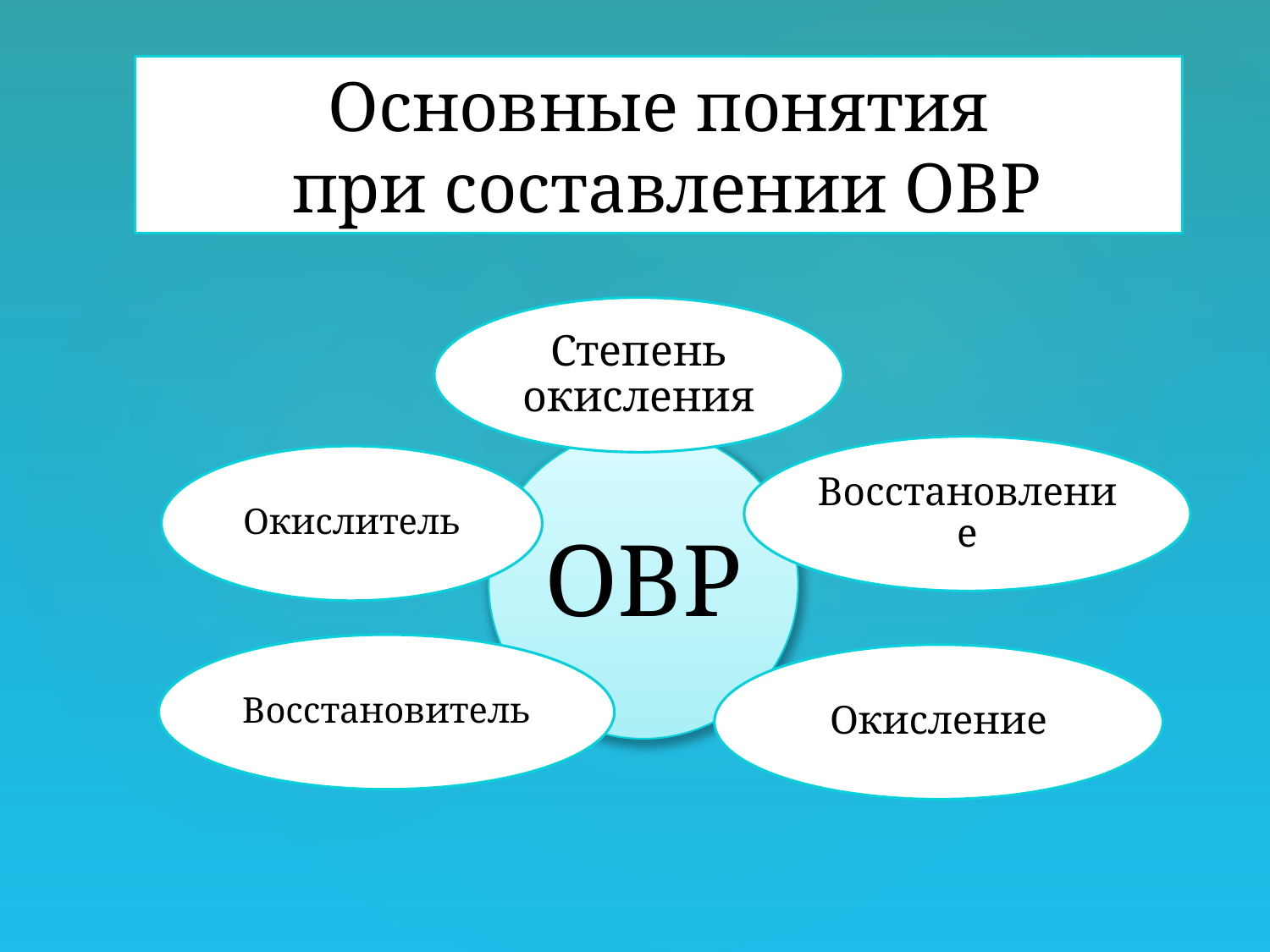

# Основные понятия при составлении ОВР
ОВР
Степень окисления
Восстановление
Окисление
Восстановитель
Окислитель